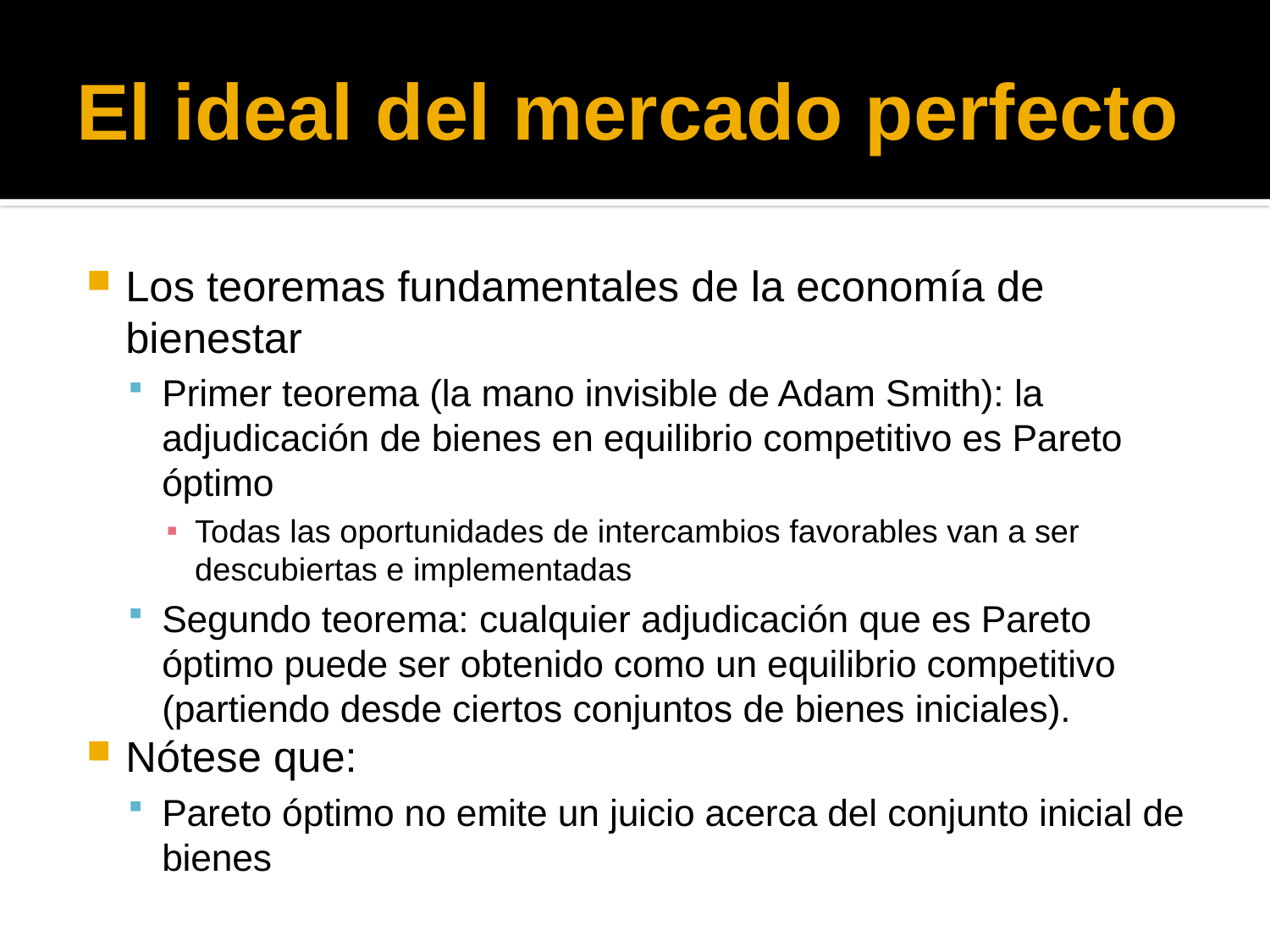

# El ideal del mercado perfecto
Los teoremas fundamentales de la economía de bienestar
Primer teorema (la mano invisible de Adam Smith): la adjudicación de bienes en equilibrio competitivo es Pareto óptimo
Todas las oportunidades de intercambios favorables van a ser descubiertas e implementadas
Segundo teorema: cualquier adjudicación que es Pareto óptimo puede ser obtenido como un equilibrio competitivo (partiendo desde ciertos conjuntos de bienes iniciales).
Nótese que:
Pareto óptimo no emite un juicio acerca del conjunto inicial de bienes